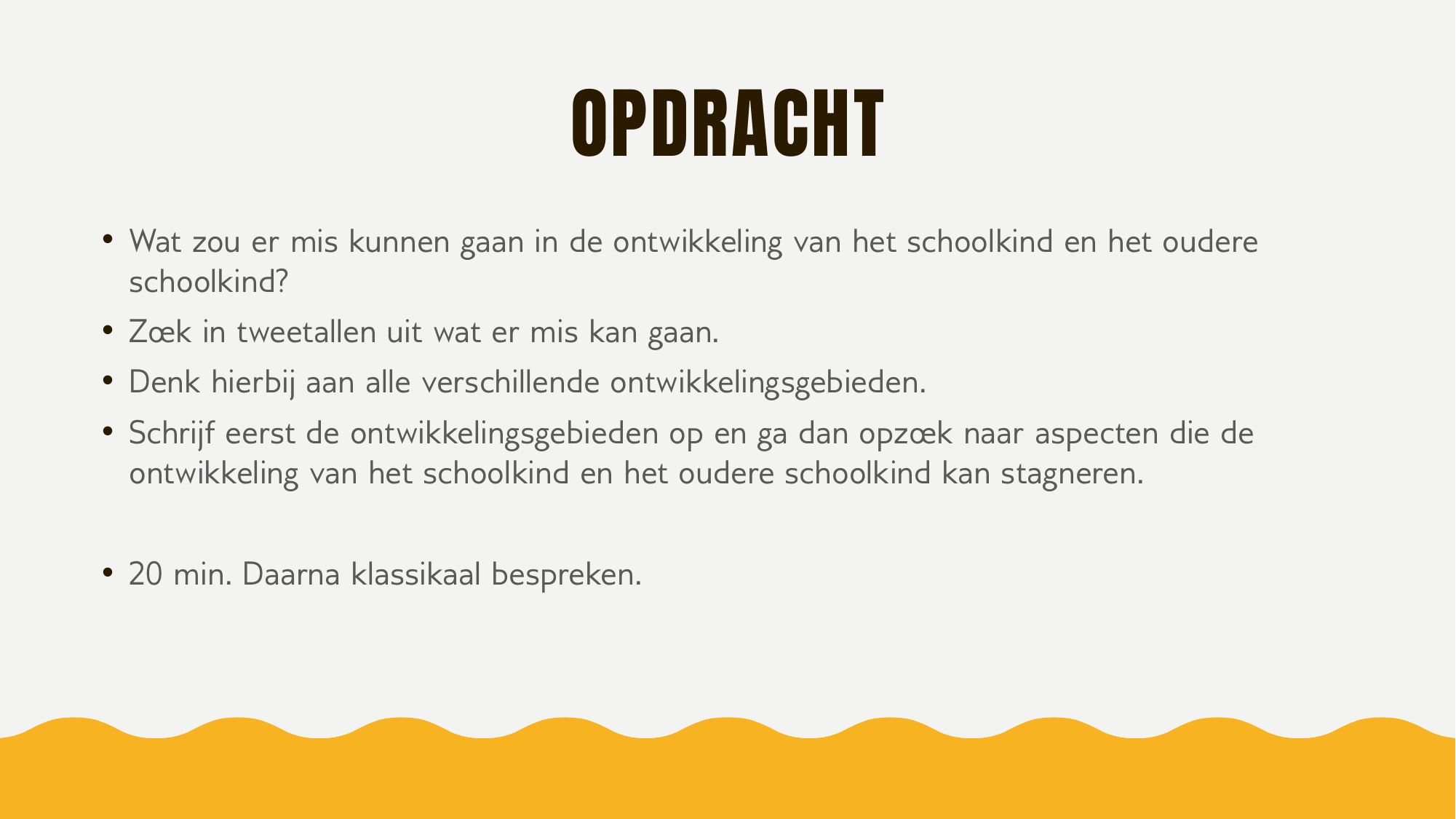

# Opdracht
Wat zou er mis kunnen gaan in de ontwikkeling van het schoolkind en het oudere schoolkind?
Zoek in tweetallen uit wat er mis kan gaan.
Denk hierbij aan alle verschillende ontwikkelingsgebieden.
Schrijf eerst de ontwikkelingsgebieden op en ga dan opzoek naar aspecten die de ontwikkeling van het schoolkind en het oudere schoolkind kan stagneren.

20 min. Daarna klassikaal bespreken.